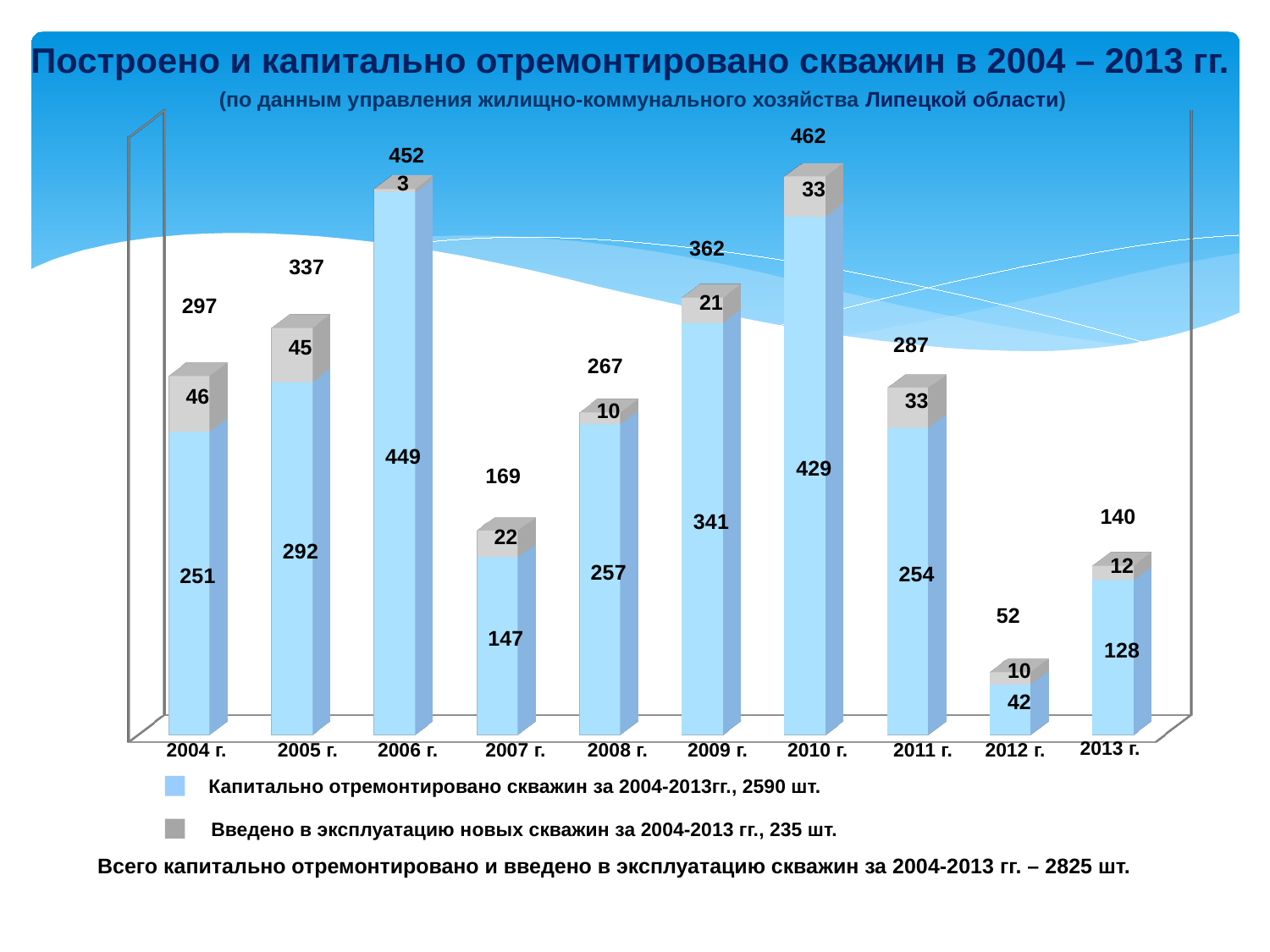

Построено и капитально отремонтировано скважин в 2004 – 2013 гг.
  (по данным управления жилищно-коммунального хозяйства Липецкой области)

[unsupported chart]

462
452
362
337
297
287
267
169
140
52
2013 г.
2005 г.
2004 г.
2006 г.
2007 г.
2008 г.
2009 г.
2010 г.
2011 г.
2012 г.
Капитально отремонтировано скважин за 2004-2013гг., 2590 шт.

Введено в эксплуатацию новых скважин за 2004-2013 гг., 235 шт.

Всего капитально отремонтировано и введено в эксплуатацию скважин за 2004-2013 гг. – 2825 шт.